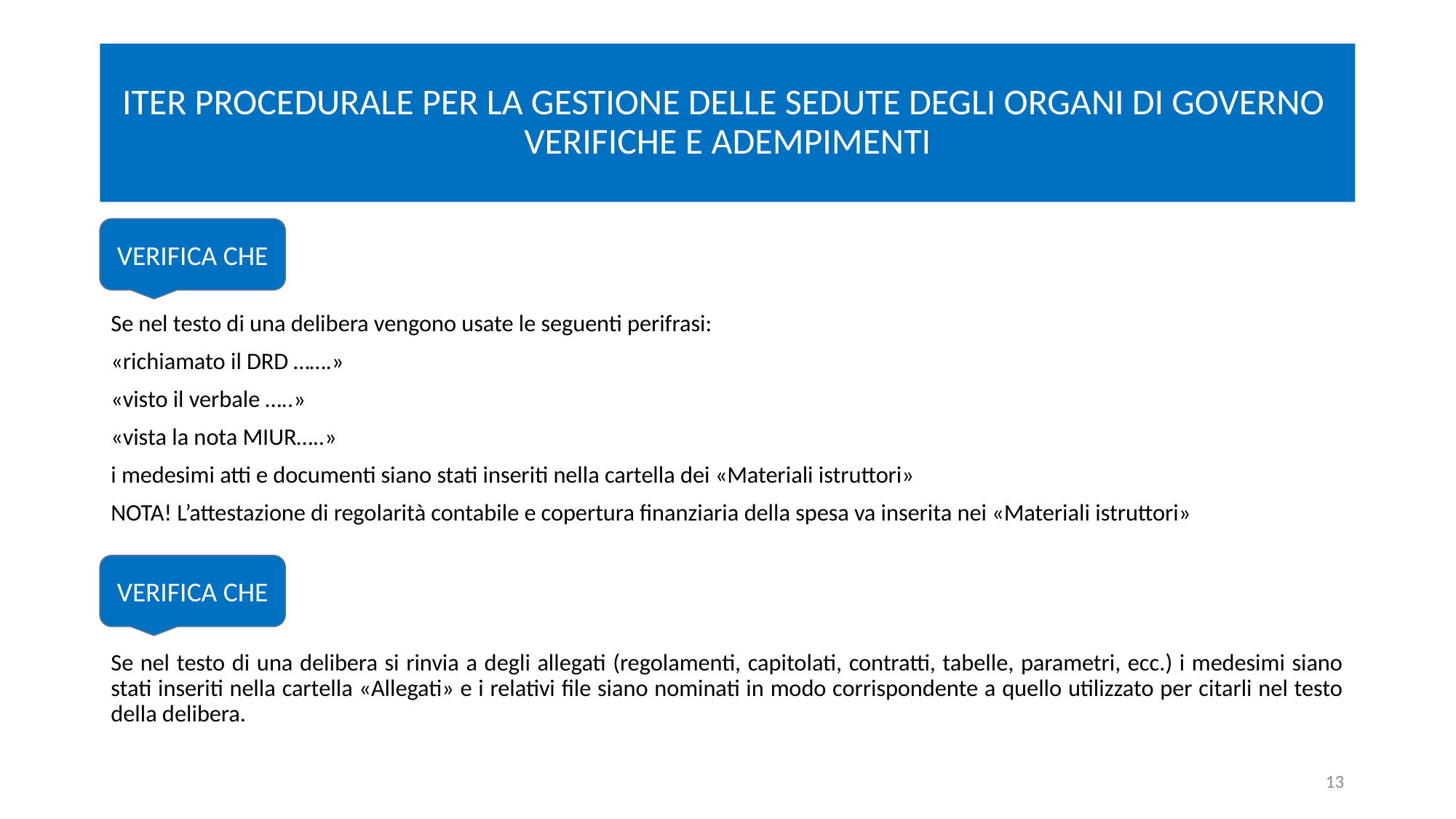

# ITER PROCEDURALE PER LA GESTIONE DELLE SEDUTE DEGLI ORGANI DI GOVERNO VERIFICHE E ADEMPIMENTI

Se nel testo di una delibera vengono usate le seguenti perifrasi:
«richiamato il DRD …….»
«visto il verbale …..»
«vista la nota MIUR…..»
i medesimi atti e documenti siano stati inseriti nella cartella dei «Materiali istruttori»
NOTA! L’attestazione di regolarità contabile e copertura finanziaria della spesa va inserita nei «Materiali istruttori»

Se nel testo di una delibera si rinvia a degli allegati (regolamenti, capitolati, contratti, tabelle, parametri, ecc.) i medesimi siano stati inseriti nella cartella «Allegati» e i relativi file siano nominati in modo corrispondente a quello utilizzato per citarli nel testo della delibera.

VERIFICA CHE
VERIFICA CHE
13